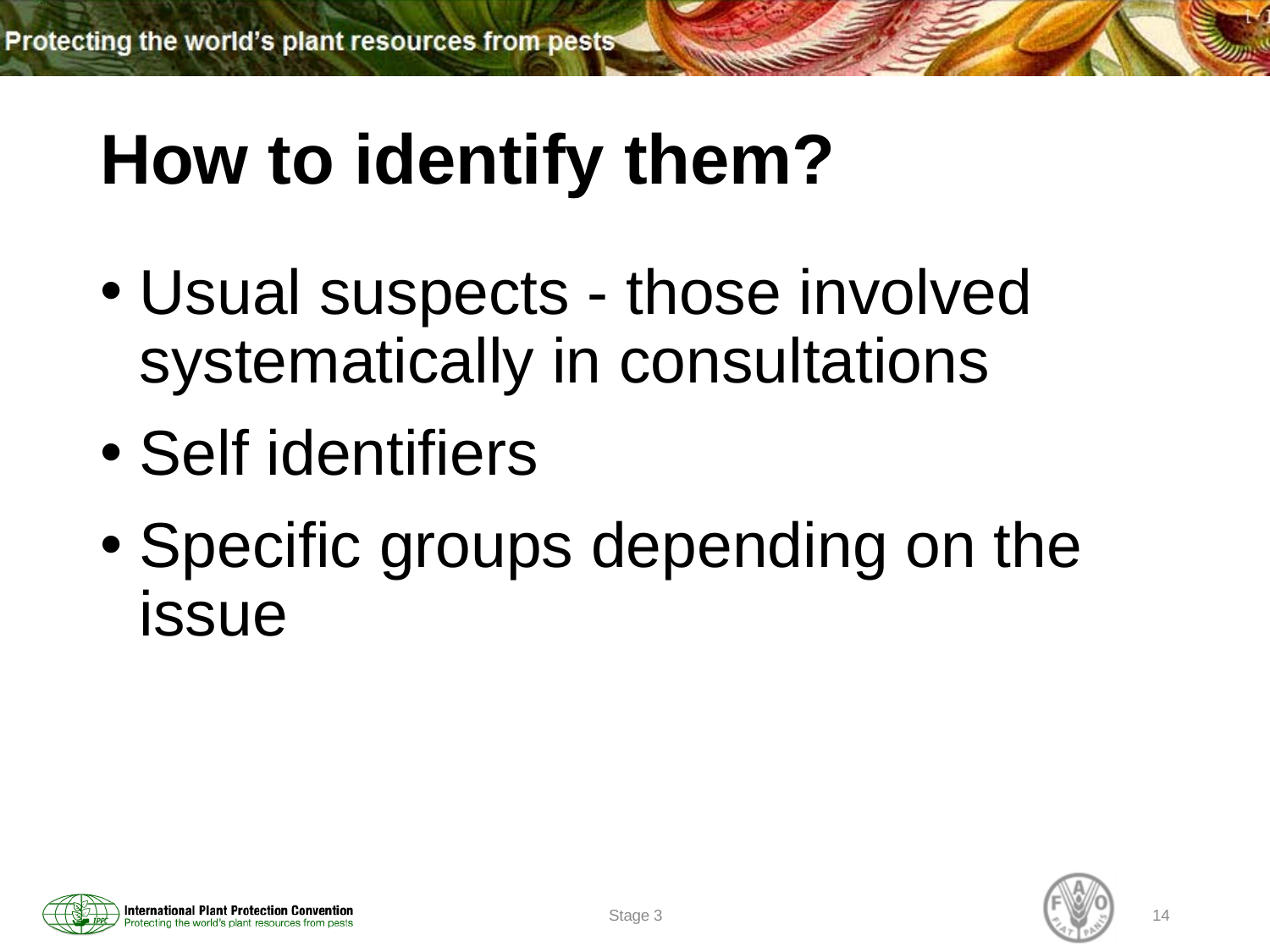

# How to identify them?
Usual suspects - those involved systematically in consultations
Self identifiers
Specific groups depending on the issue
Stage 3
14